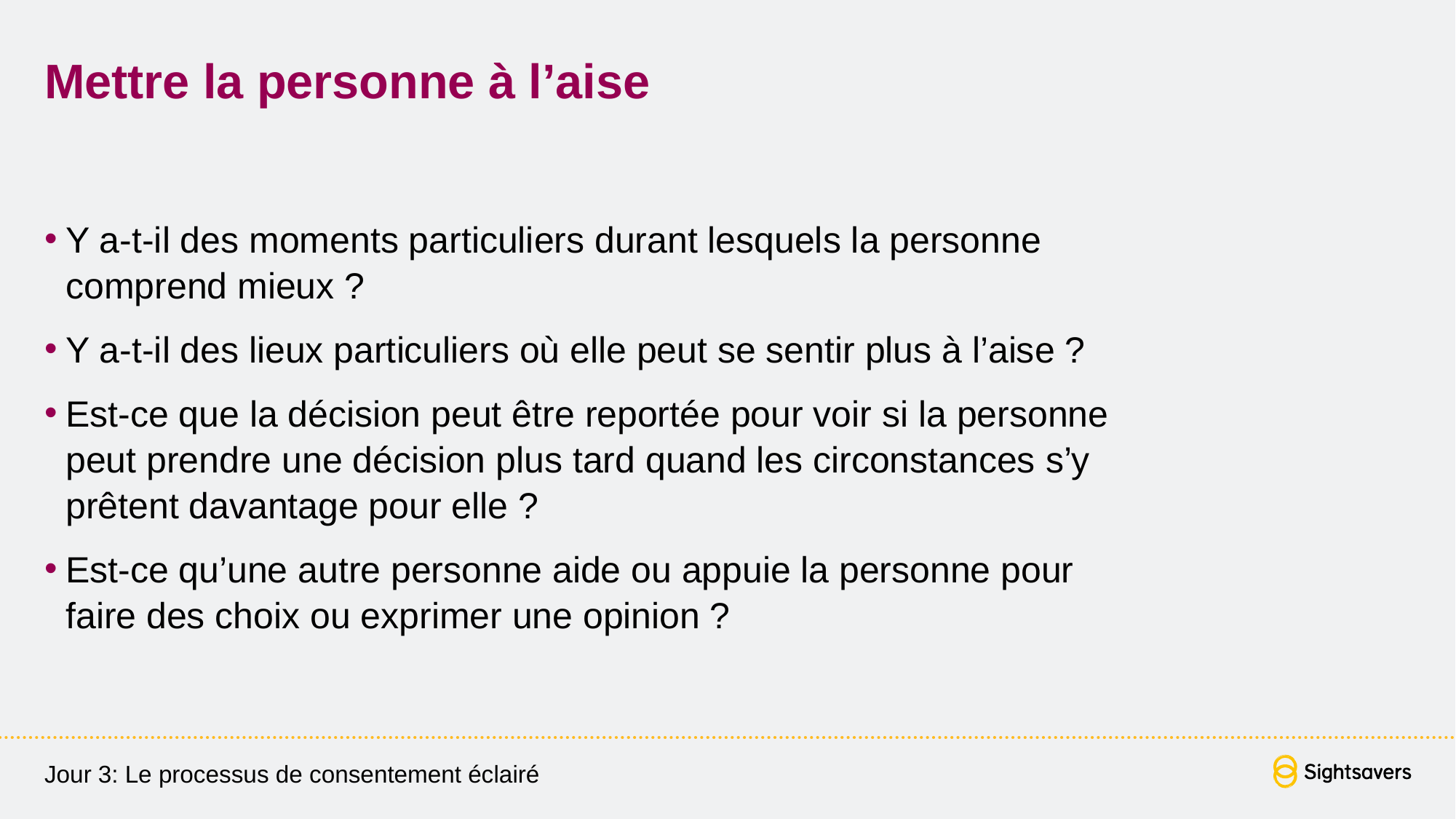

Mettre la personne à l’aise

Y a-t-il des moments particuliers durant lesquels la personne
comprend mieux ?
Y a-t-il des lieux particuliers où elle peut se sentir plus à l’aise ?
Est-ce que la décision peut être reportée pour voir si la personne
peut prendre une décision plus tard quand les circonstances s’y
prêtent davantage pour elle ?
Est-ce qu’une autre personne aide ou appuie la personne pour
faire des choix ou exprimer une opinion ?

Jour 3: Le processus de consentement éclairé